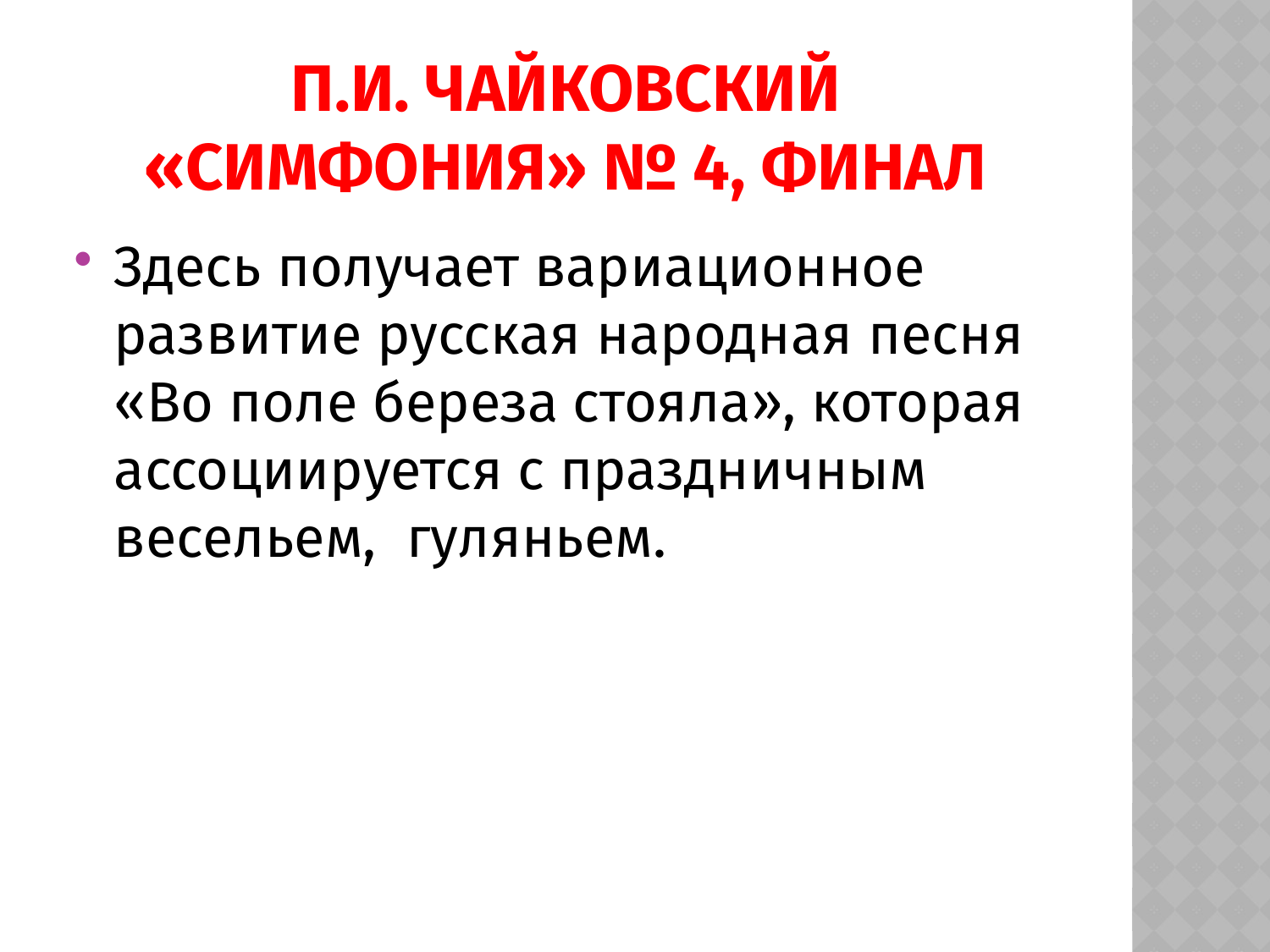

# П.и. Чайковский «Симфония» № 4, финал
Здесь получает вариационное развитие русская народная песня «Во поле береза стояла», которая ассоциируется с праздничным весельем,  гуляньем.